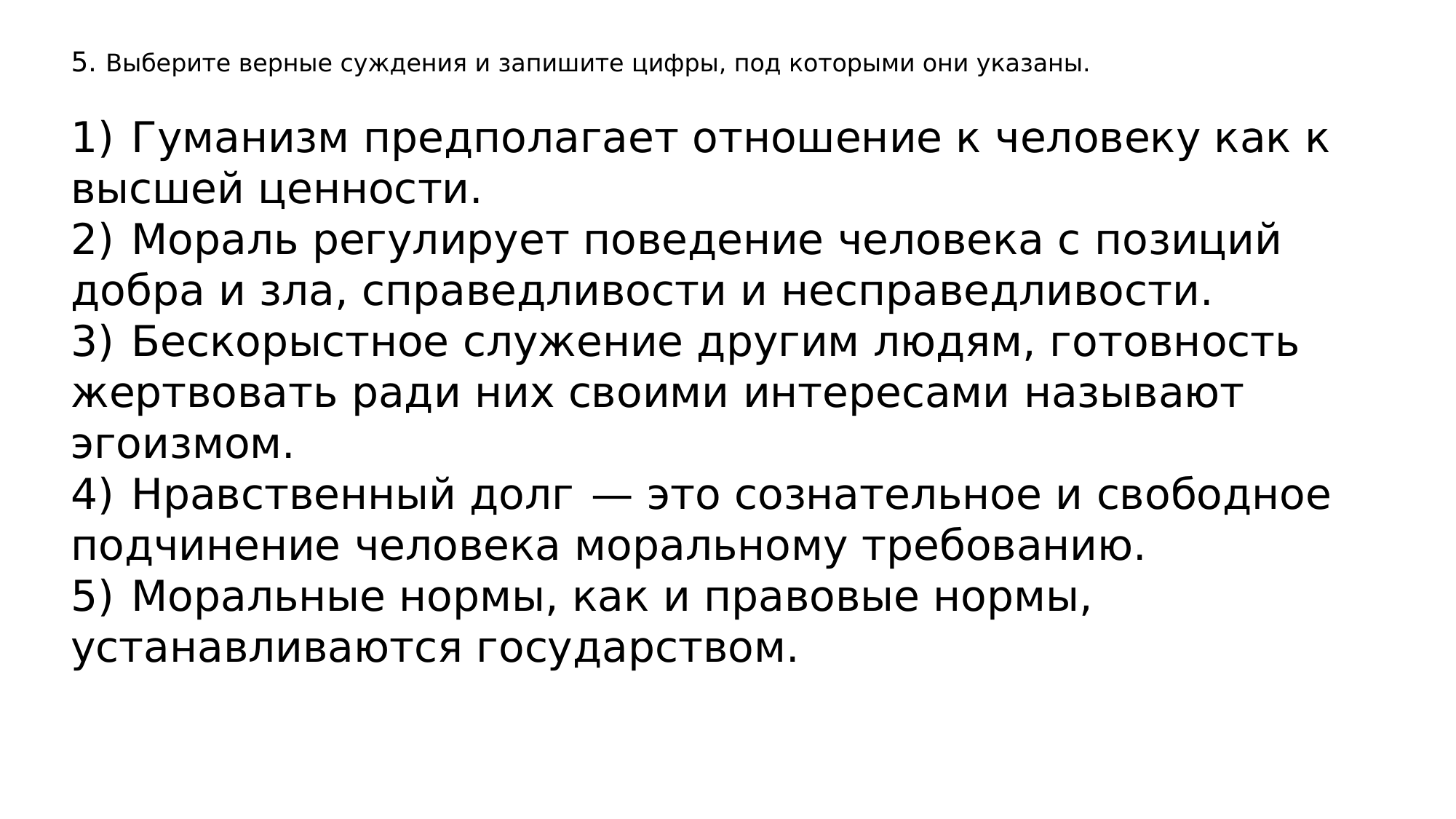

5. Выберите верные суждения и запишите цифры, под которыми они указаны.

1)  Гуманизм предполагает отношение к человеку как к высшей ценности.
2)  Мораль регулирует поведение человека с позиций добра и зла, справедливости и несправедливости.
3)  Бескорыстное служение другим людям, готовность жертвовать ради них своими интересами называют эгоизмом.
4)  Нравственный долг  — это сознательное и свободное подчинение человека моральному требованию.
5)  Моральные нормы, как и правовые нормы, устанавливаются государством.